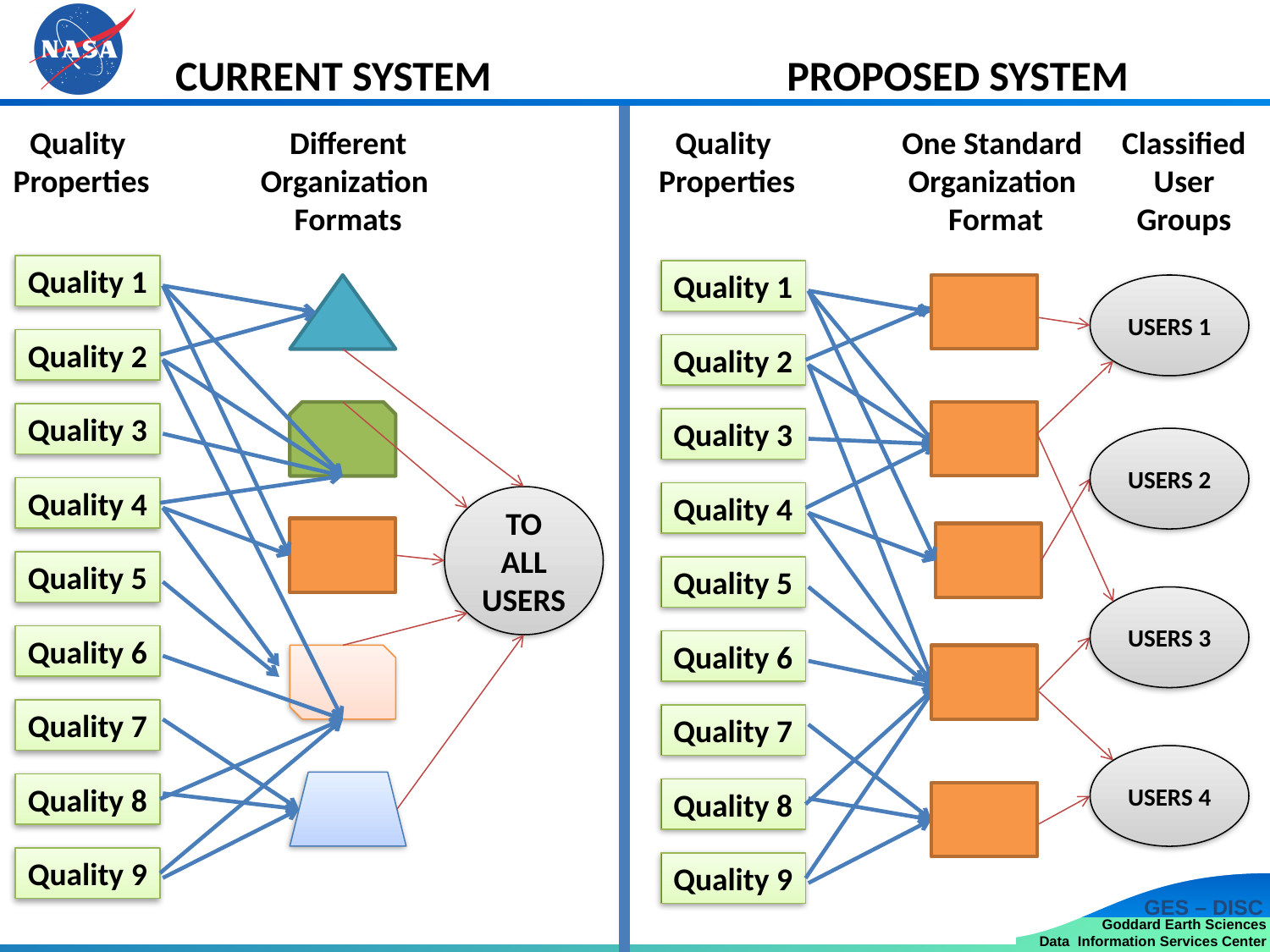

# Current system
proposed system
Quality
Properties
Different
Organization
Formats
Quality
Properties
One Standard
Organization
Format
Classified
User
Groups
Quality 1
Quality 1

USERS 1
Quality 2
Quality 2

Quality 3
Quality 3
USERS 2
Quality 4
Quality 4
TO ALL USERS

Quality 5
Quality 5
USERS 3
Quality 6
Quality 6

Quality 7
Quality 7
USERS 4

Quality 8
Quality 8

Quality 9
Quality 9